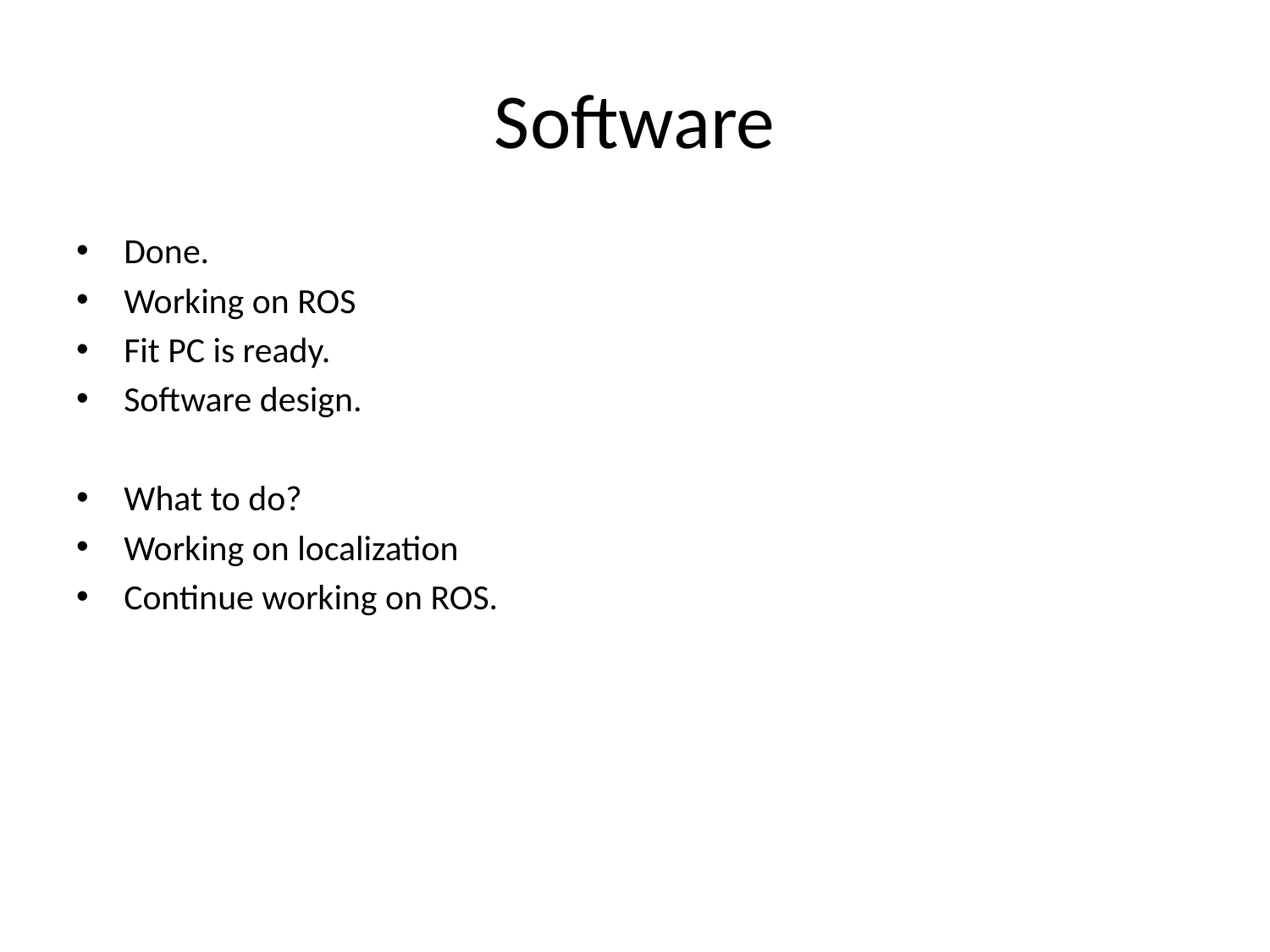

# Software
Done.
Working on ROS
Fit PC is ready.
Software design.

What to do?
Working on localization
Continue working on ROS.